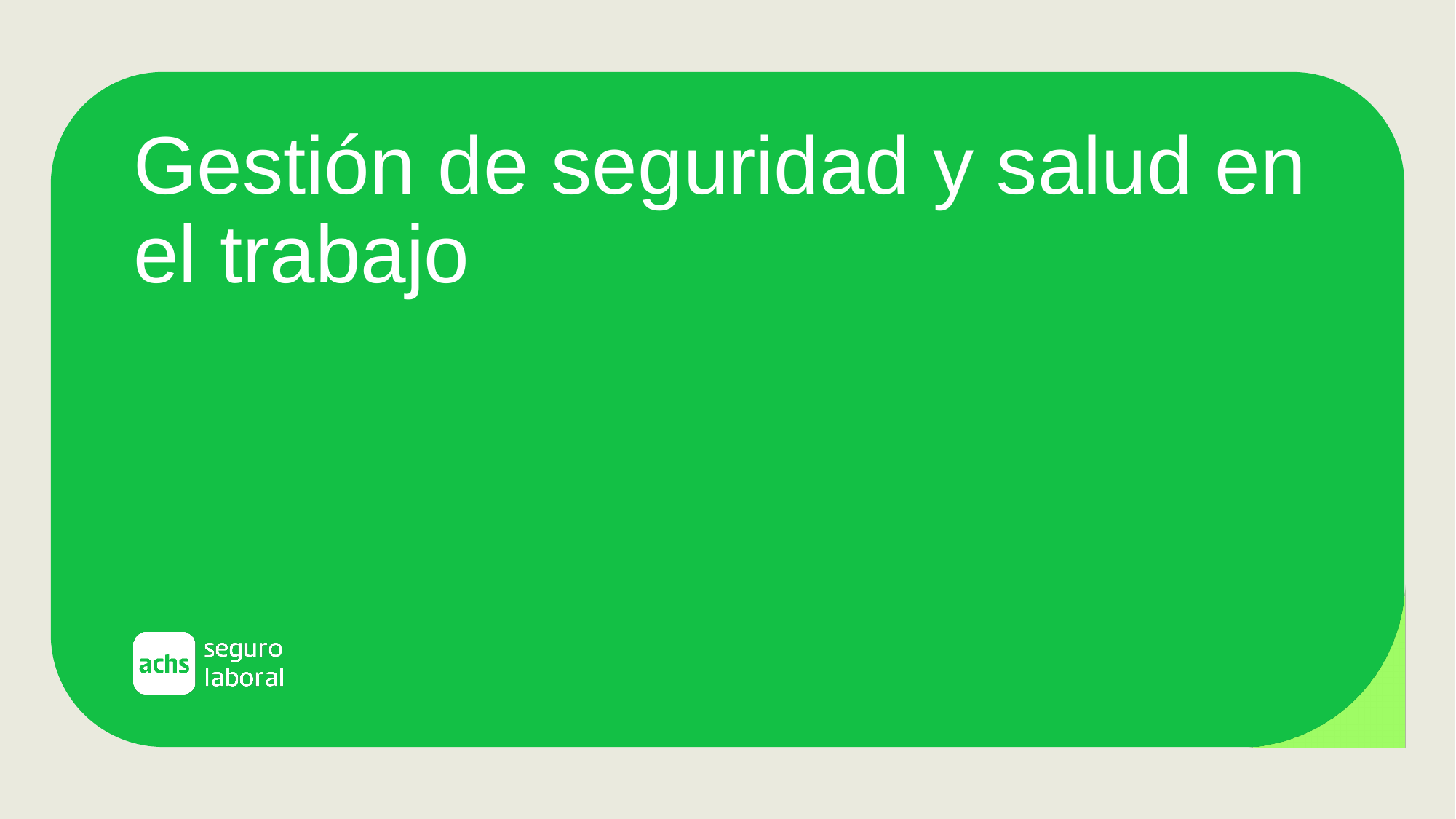

Gestión de seguridad y salud en el trabajo